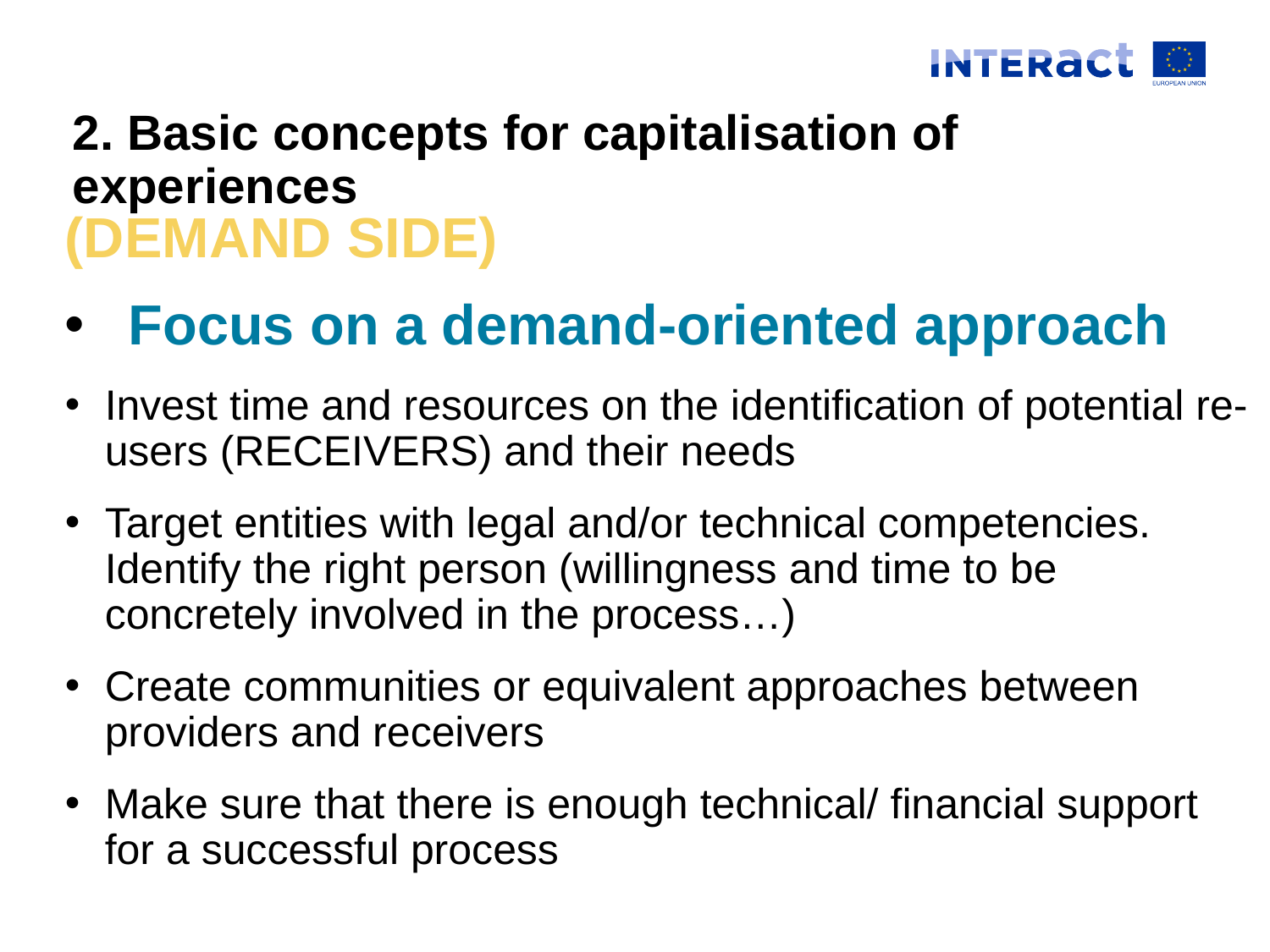

2. Basic concepts for capitalisation of experiences
(DEMAND SIDE)
Focus on a demand-oriented approach
Invest time and resources on the identification of potential re-users (RECEIVERS) and their needs
Target entities with legal and/or technical competencies. Identify the right person (willingness and time to be concretely involved in the process…)
Create communities or equivalent approaches between providers and receivers
Make sure that there is enough technical/ financial support for a successful process